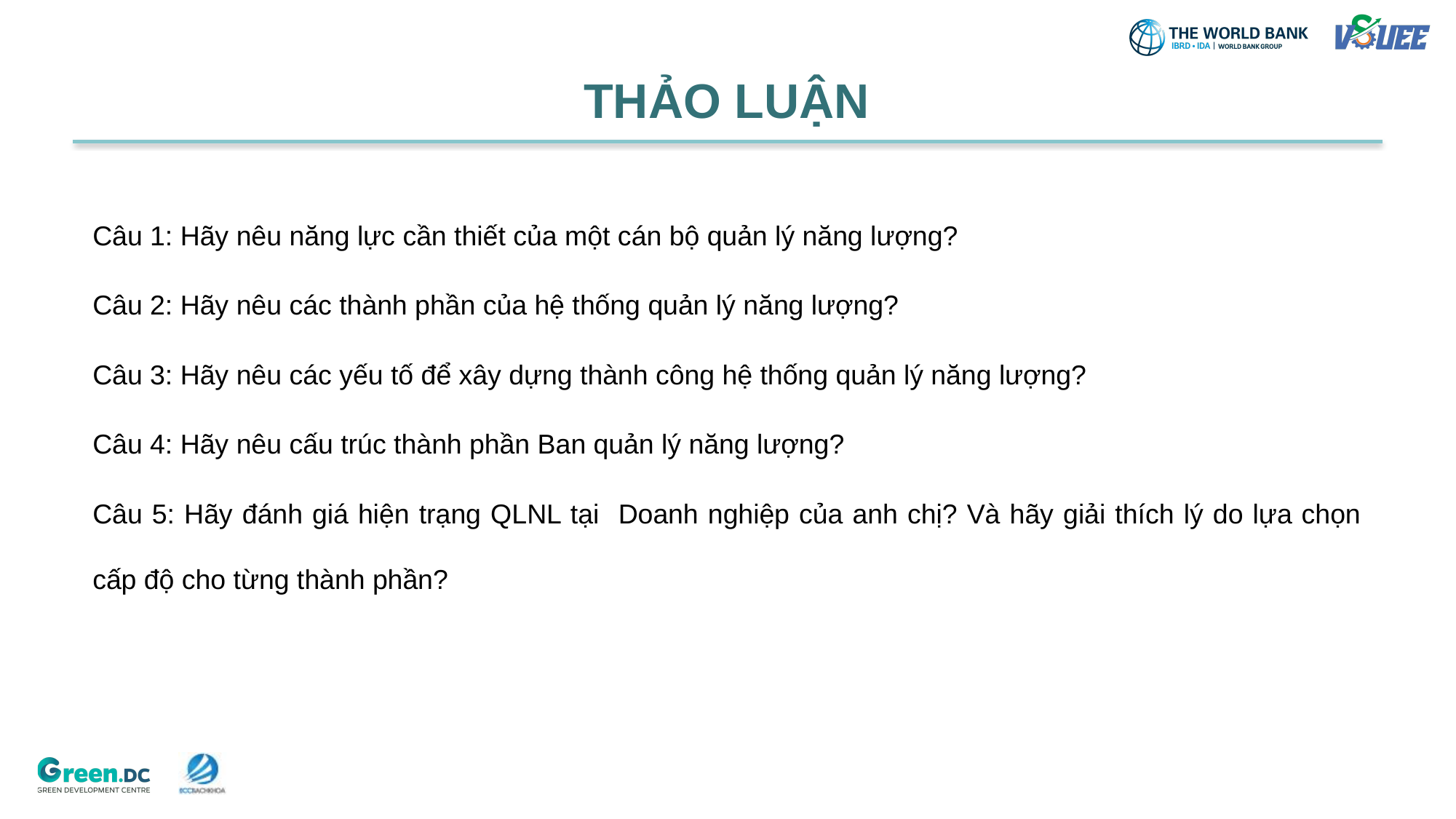

THẢO LUẬN
Câu 1: Hãy nêu năng lực cần thiết của một cán bộ quản lý năng lượng?
Câu 2: Hãy nêu các thành phần của hệ thống quản lý năng lượng?
Câu 3: Hãy nêu các yếu tố để xây dựng thành công hệ thống quản lý năng lượng?
Câu 4: Hãy nêu cấu trúc thành phần Ban quản lý năng lượng?
Câu 5: Hãy đánh giá hiện trạng QLNL tại  Doanh nghiệp của anh chị? Và hãy giải thích lý do lựa chọn cấp độ cho từng thành phần?